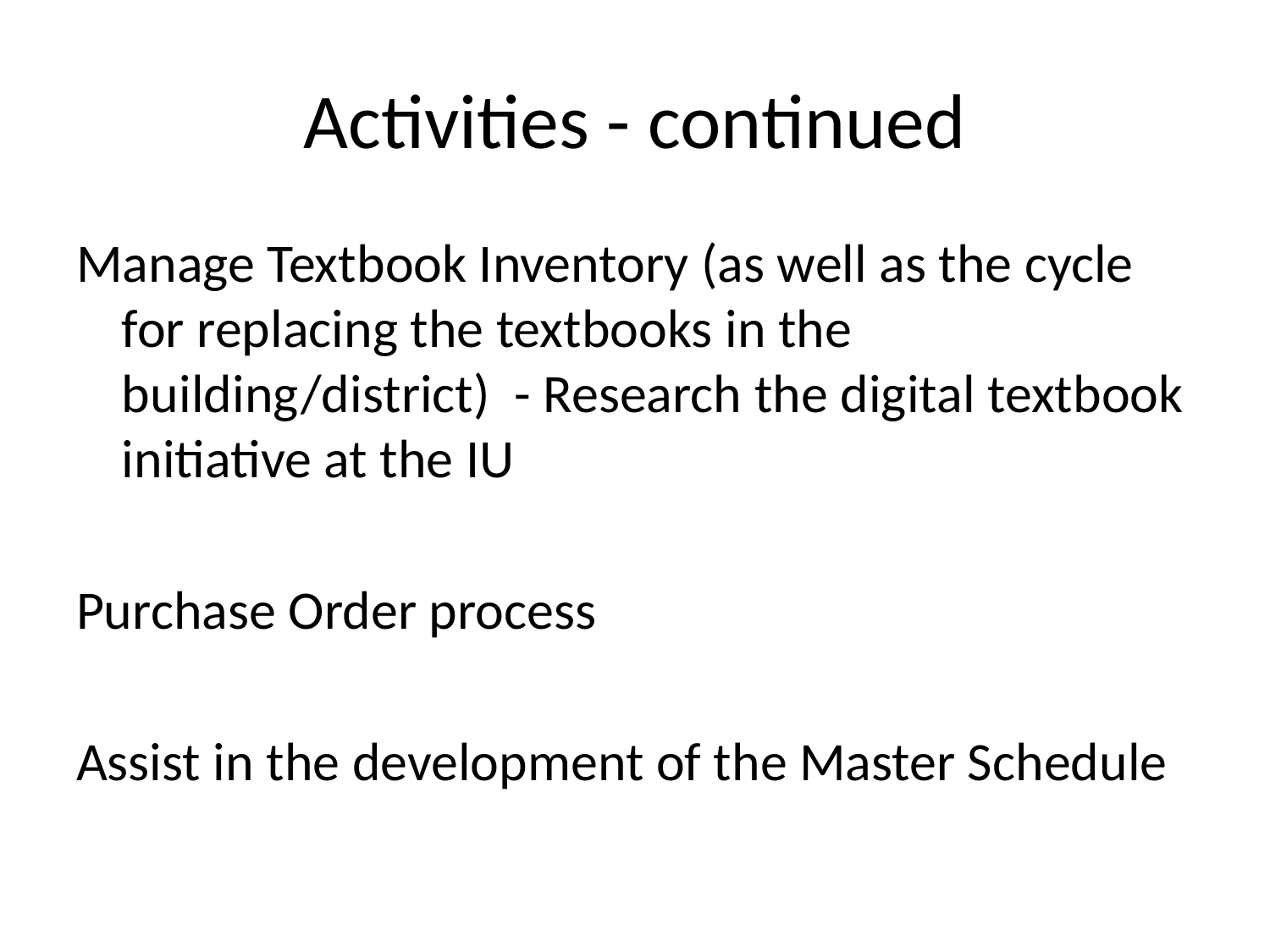

# Activities - continued
Manage Textbook Inventory (as well as the cycle for replacing the textbooks in the building/district)  - Research the digital textbook initiative at the IU

Purchase Order process

Assist in the development of the Master Schedule